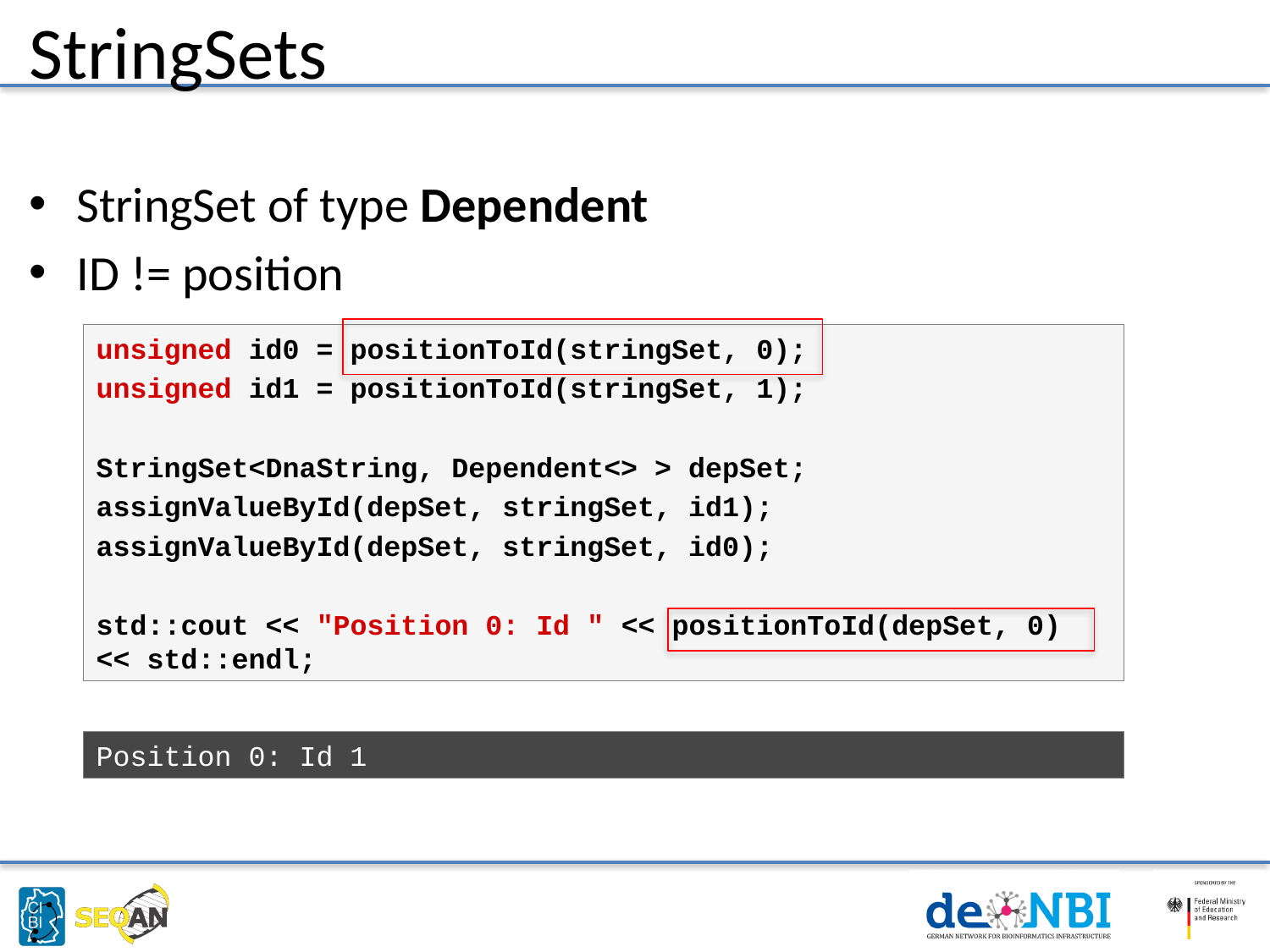

StringSets
StringSet of type Dependent
ID != position

unsigned id0 = positionToId(stringSet, 0);
unsigned id1 = positionToId(stringSet, 1);

StringSet<DnaString, Dependent<> > depSet;
assignValueById(depSet, stringSet, id1);
assignValueById(depSet, stringSet, id0);

std::cout << "Position 0: Id " << positionToId(depSet, 0) << std::endl;

Position 0: Id 1